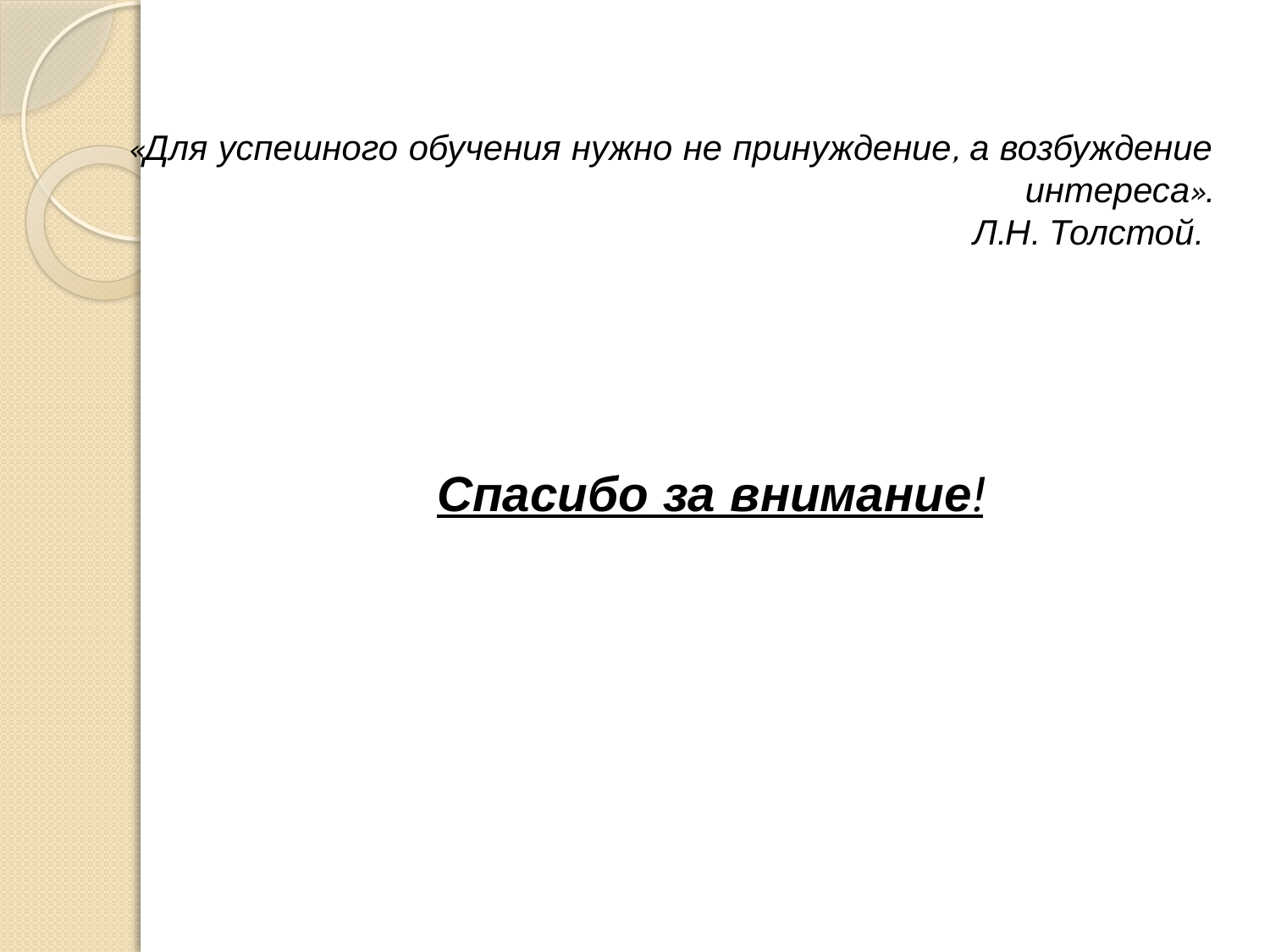

«Для успешного обучения нужно не принуждение, а возбуждение интереса».
 Л.Н. Толстой.

Спасибо за внимание!